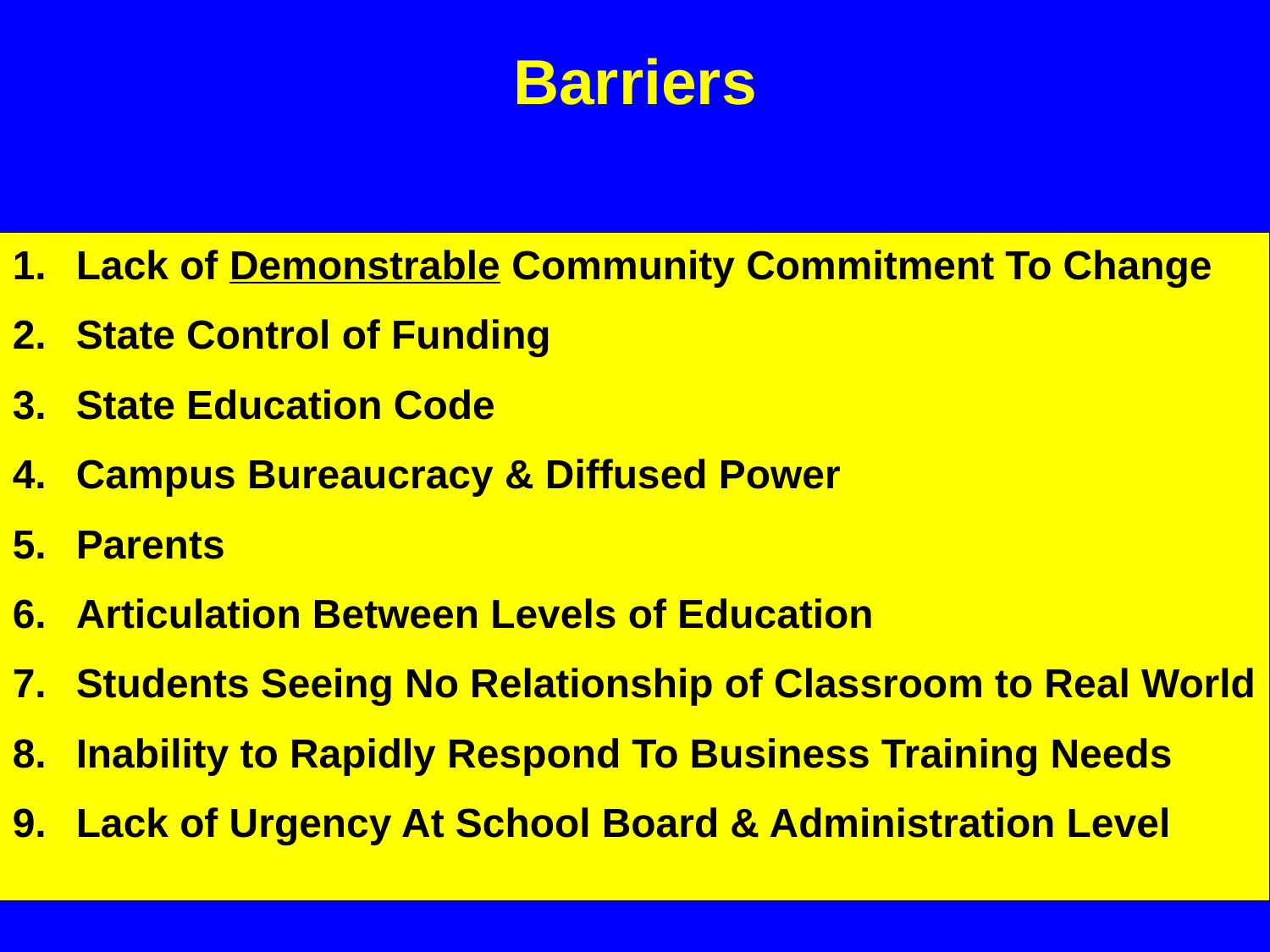

# Barriers
Lack of Demonstrable Community Commitment To Change
State Control of Funding
State Education Code
Campus Bureaucracy & Diffused Power
Parents
Articulation Between Levels of Education
Students Seeing No Relationship of Classroom to Real World
Inability to Rapidly Respond To Business Training Needs
Lack of Urgency At School Board & Administration Level